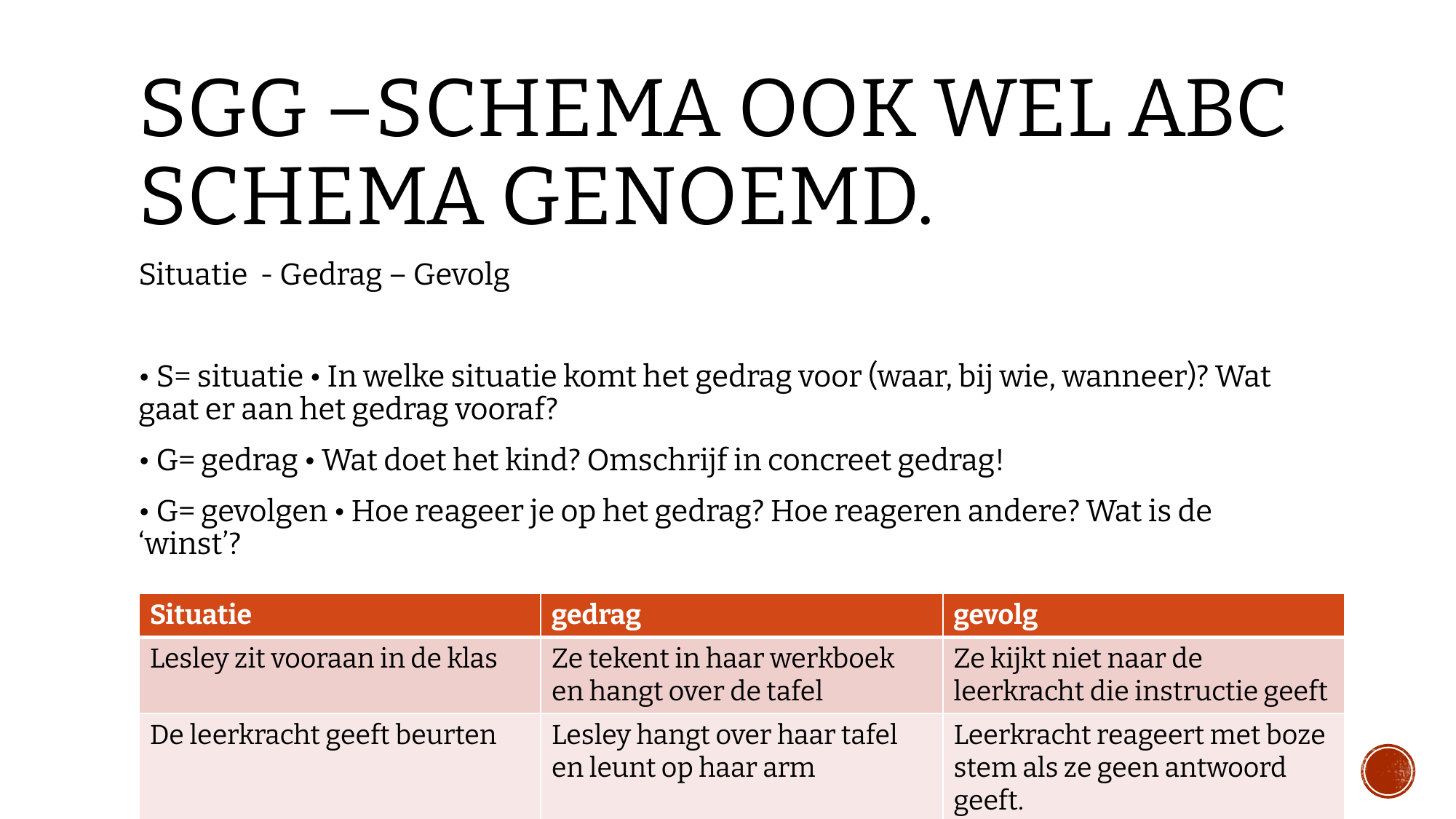

# SGG –schema ook wel ABC schema genoemd.
Situatie  - Gedrag – Gevolg

• S= situatie • In welke situatie komt het gedrag voor (waar, bij wie, wanneer)? Wat gaat er aan het gedrag vooraf?
• G= gedrag • Wat doet het kind? Omschrijf in concreet gedrag!
• G= gevolgen • Hoe reageer je op het gedrag? Hoe reageren andere? Wat is de ‘winst’?

| Situatie | gedrag | gevolg |
| --- | --- | --- |
| Lesley zit vooraan in de klas | Ze tekent in haar werkboek en hangt over de tafel | Ze kijkt niet naar de leerkracht die instructie geeft |
| De leerkracht geeft beurten | Lesley hangt over haar tafel en leunt op haar arm | Leerkracht reageert met boze stem als ze geen antwoord geeft. |